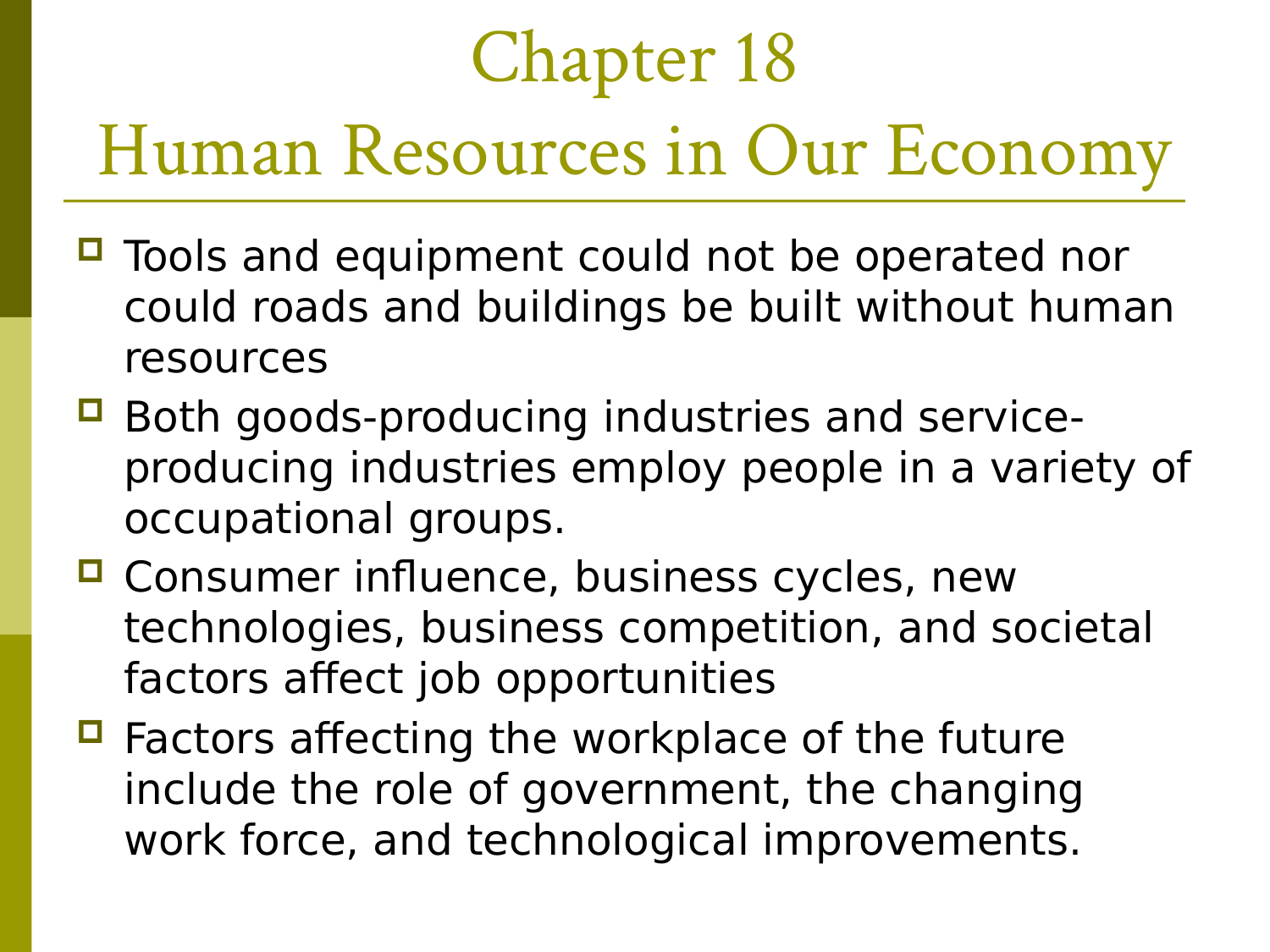

# Chapter 18 Human Resources in Our Economy
Tools and equipment could not be operated nor could roads and buildings be built without human resources
Both goods-producing industries and service-producing industries employ people in a variety of occupational groups.
Consumer influence, business cycles, new technologies, business competition, and societal factors affect job opportunities
Factors affecting the workplace of the future include the role of government, the changing work force, and technological improvements.